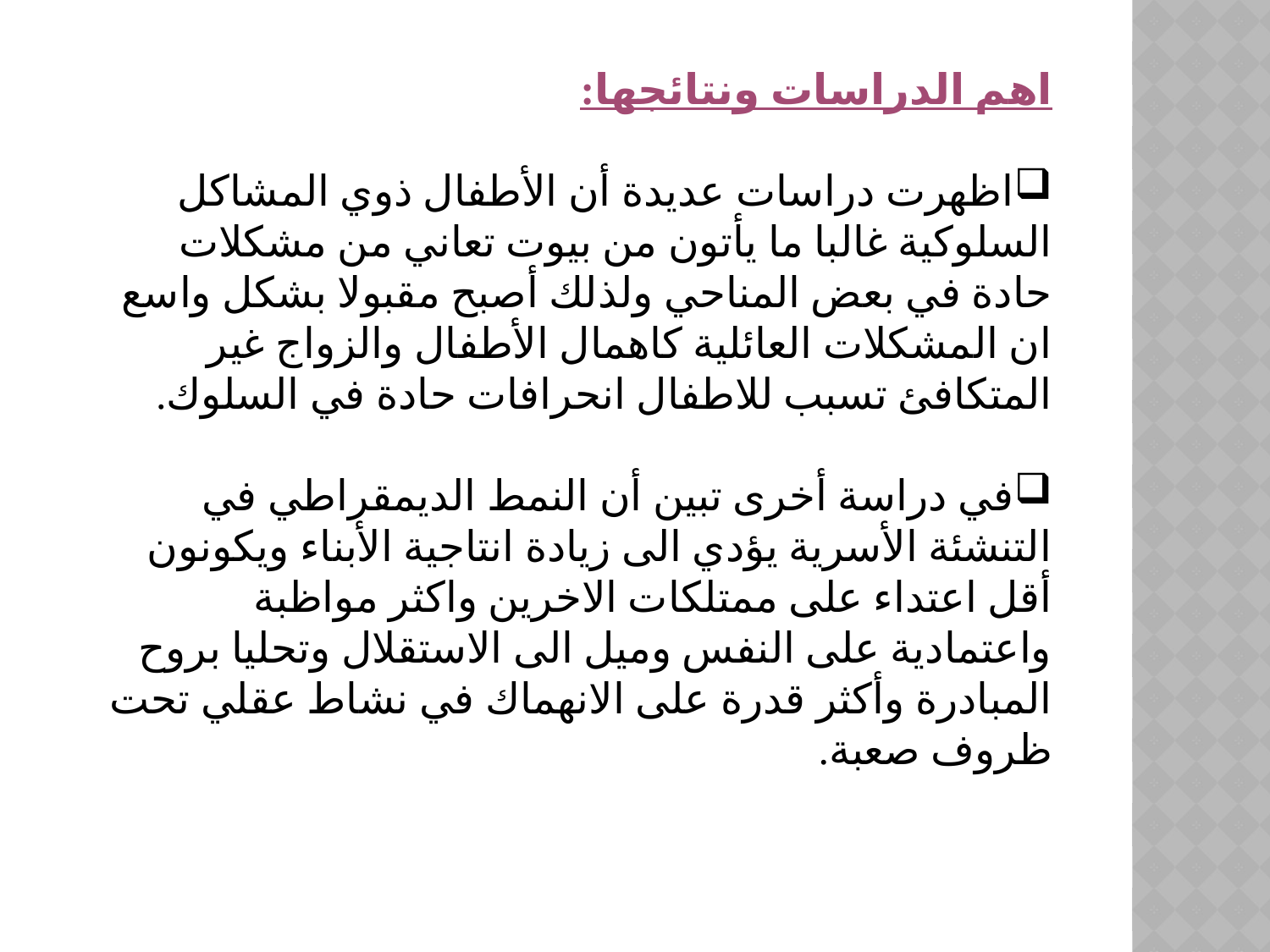

اهم الدراسات ونتائجها:

اظهرت دراسات عديدة أن الأطفال ذوي المشاكل السلوكية غالبا ما يأتون من بيوت تعاني من مشكلات حادة في بعض المناحي ولذلك أصبح مقبولا بشكل واسع ان المشكلات العائلية كاهمال الأطفال والزواج غير المتكافئ تسبب للاطفال انحرافات حادة في السلوك.

في دراسة أخرى تبين أن النمط الديمقراطي في التنشئة الأسرية يؤدي الى زيادة انتاجية الأبناء ويكونون أقل اعتداء على ممتلكات الاخرين واكثر مواظبة واعتمادية على النفس وميل الى الاستقلال وتحليا بروح المبادرة وأكثر قدرة على الانهماك في نشاط عقلي تحت ظروف صعبة.